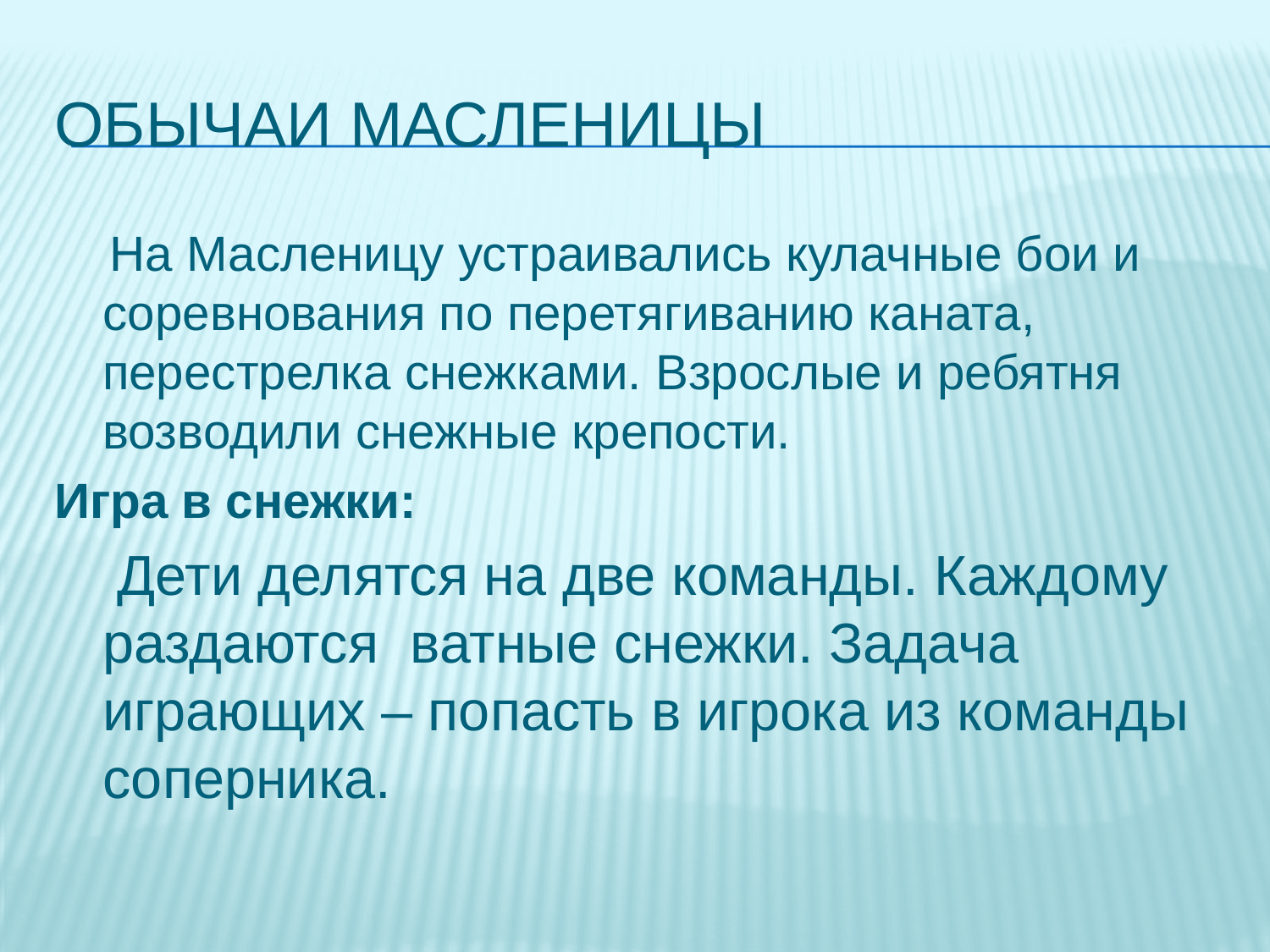

# Обычаи масленицы
    На Масленицу устраивались кулачные бои и соревнования по перетягиванию каната, перестрелка снежками. Взрослые и ребятня возводили снежные крепости.
Игра в снежки:
    Дети делятся на две команды. Каждому раздаются  ватные снежки. Задача играющих – попасть в игрока из команды соперника.